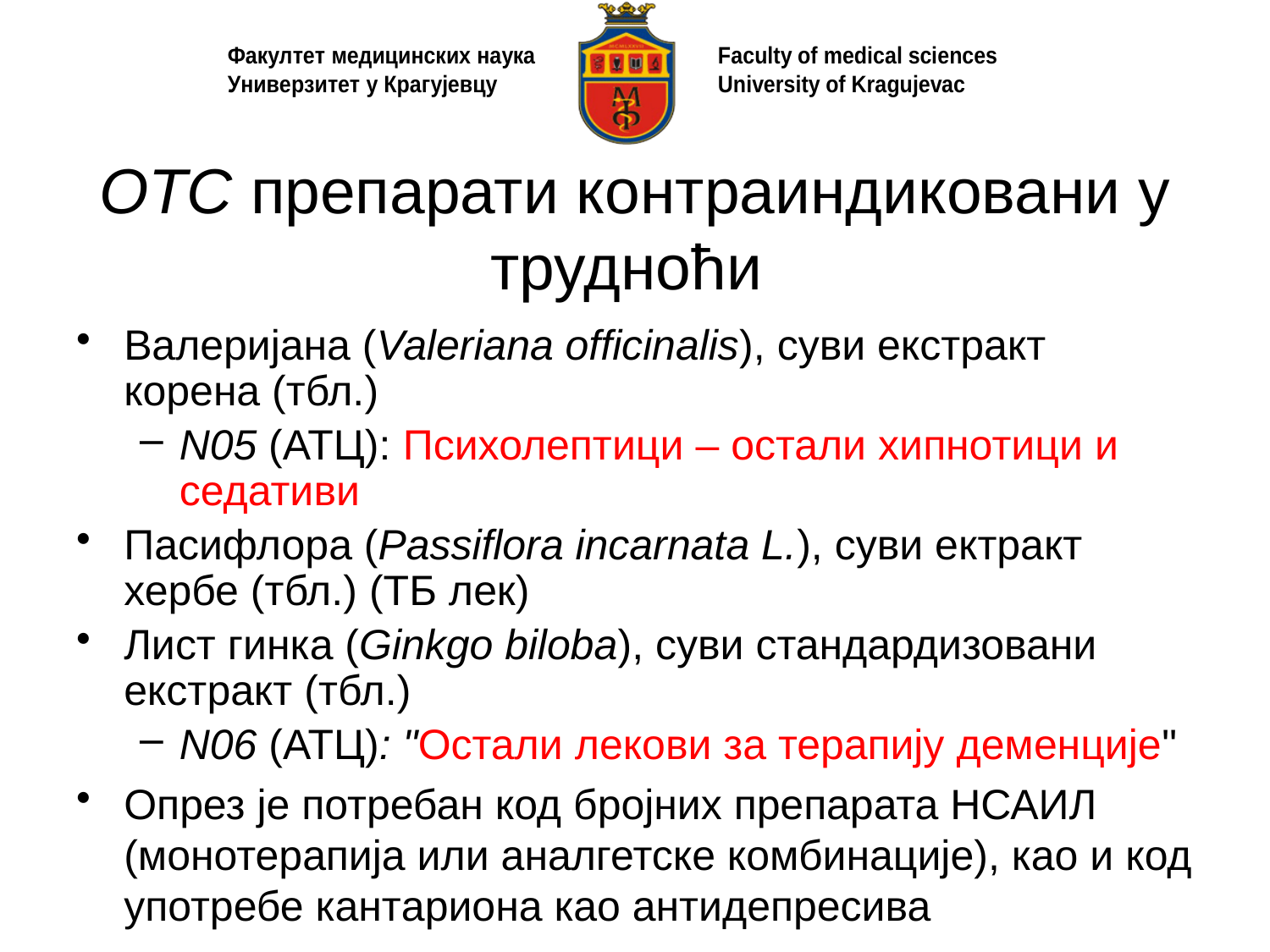

# OTC препарати контраиндиковани у трудноћи
Валеријана (Valeriana officinalis), суви екстракт корена (тбл.)
N05 (АТЦ): Психолептици – остали хипнотици и седативи
Пасифлора (Passiflora incarnata L.), суви ектракт хербе (тбл.) (ТБ лек)
Лист гинка (Ginkgo biloba), суви стандардизовани екстракт (тбл.)
N06 (АТЦ): "Остали лекови за терапију деменције"
Опрез је потребан код бројних препарата НСАИЛ (монотерапија или аналгетске комбинације), као и код употребе кантaриона као антидепресива